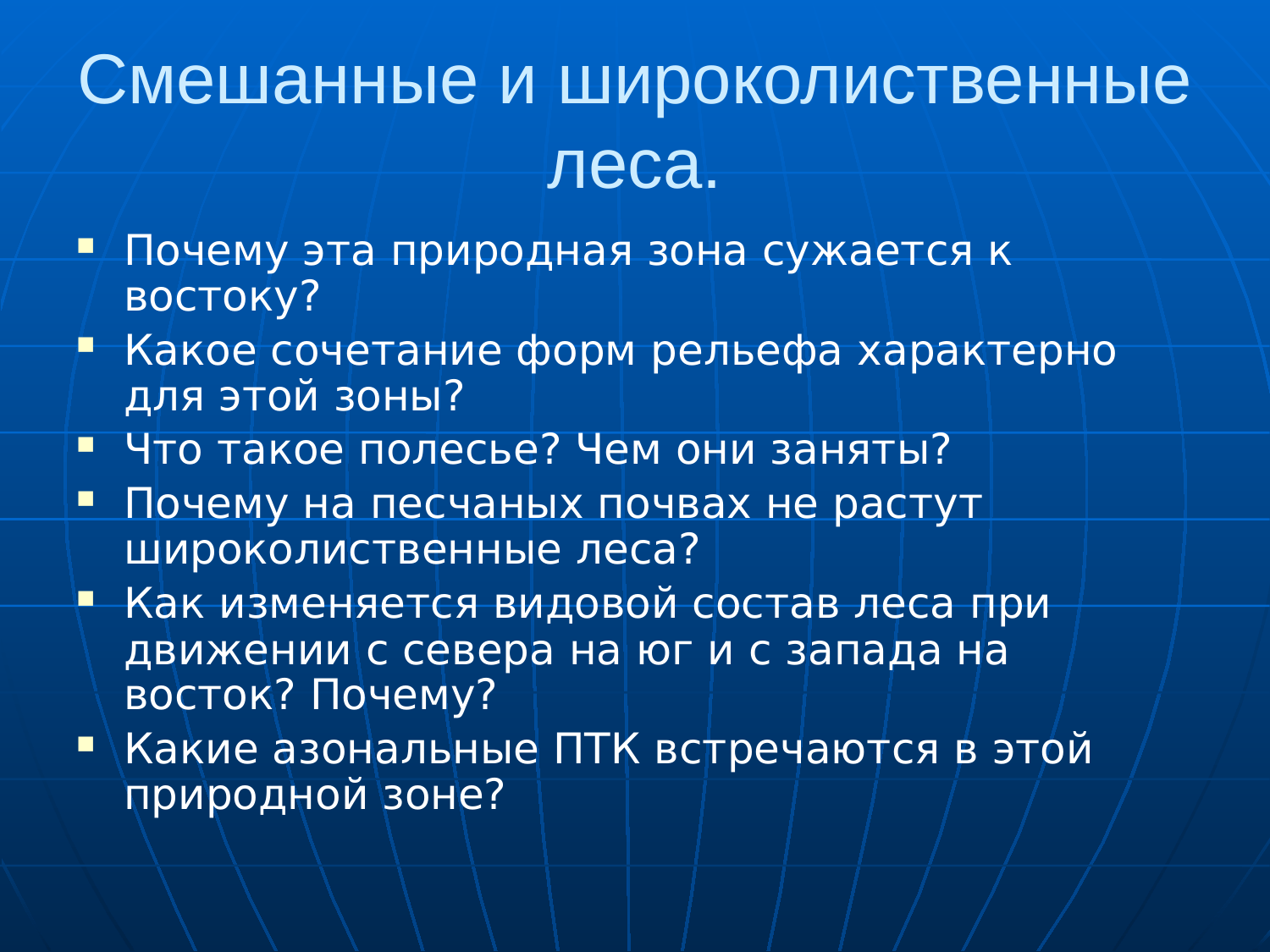

# Смешанные и широколиственные леса.
Почему эта природная зона сужается к востоку?
Какое сочетание форм рельефа характерно для этой зоны?
Что такое полесье? Чем они заняты?
Почему на песчаных почвах не растут широколиственные леса?
Как изменяется видовой состав леса при движении с севера на юг и с запада на восток? Почему?
Какие азональные ПТК встречаются в этой природной зоне?